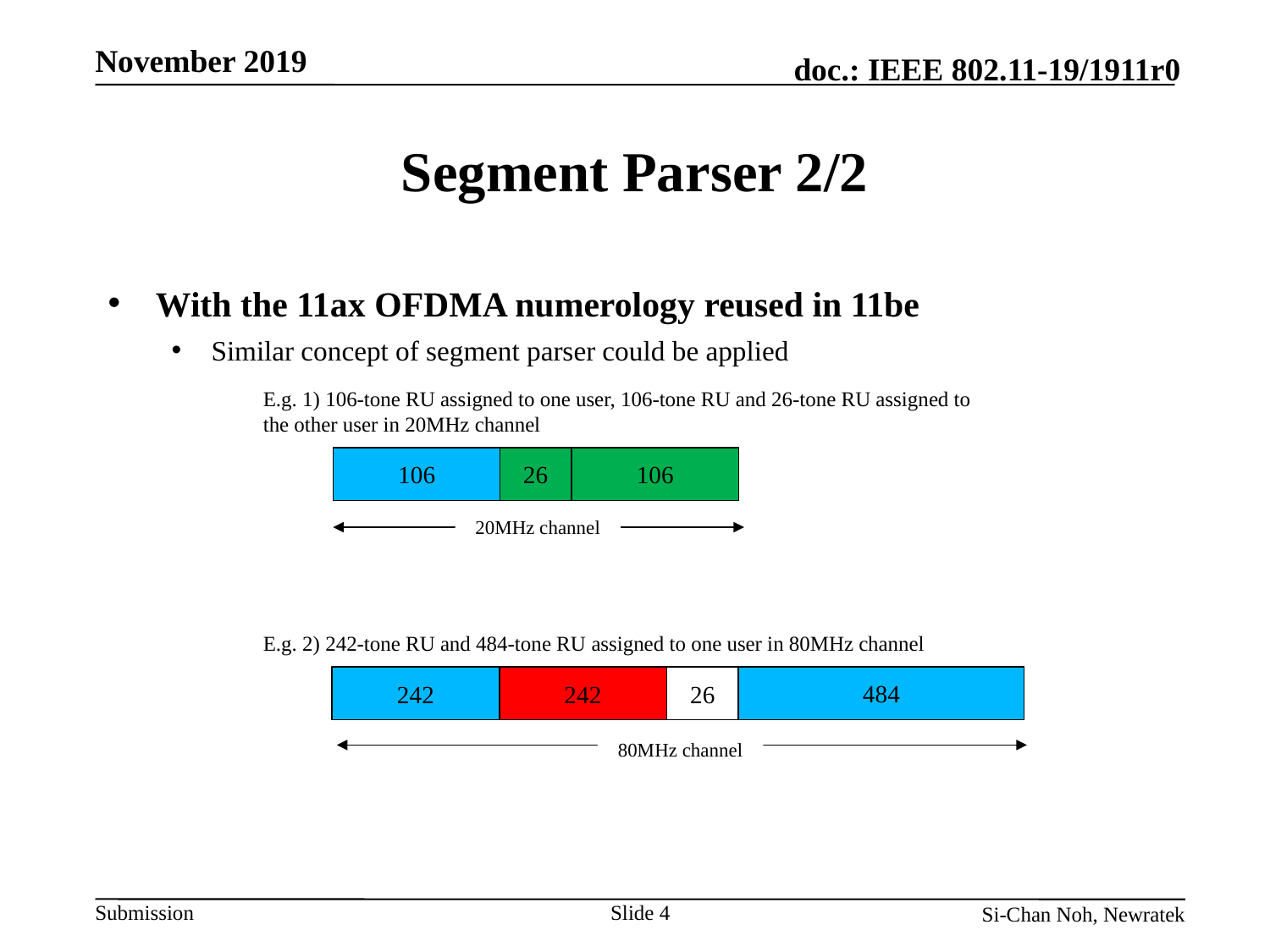

# Segment Parser 2/2
With the 11ax OFDMA numerology reused in 11be
Similar concept of segment parser could be applied

E.g. 1) 106-tone RU assigned to one user, 106-tone RU and 26-tone RU assigned to the other user in 20MHz channel
106
26
106
20MHz channel
E.g. 2) 242-tone RU and 484-tone RU assigned to one user in 80MHz channel
484
242
242
26
80MHz channel
Slide 4
Yujin Noh, Newracom